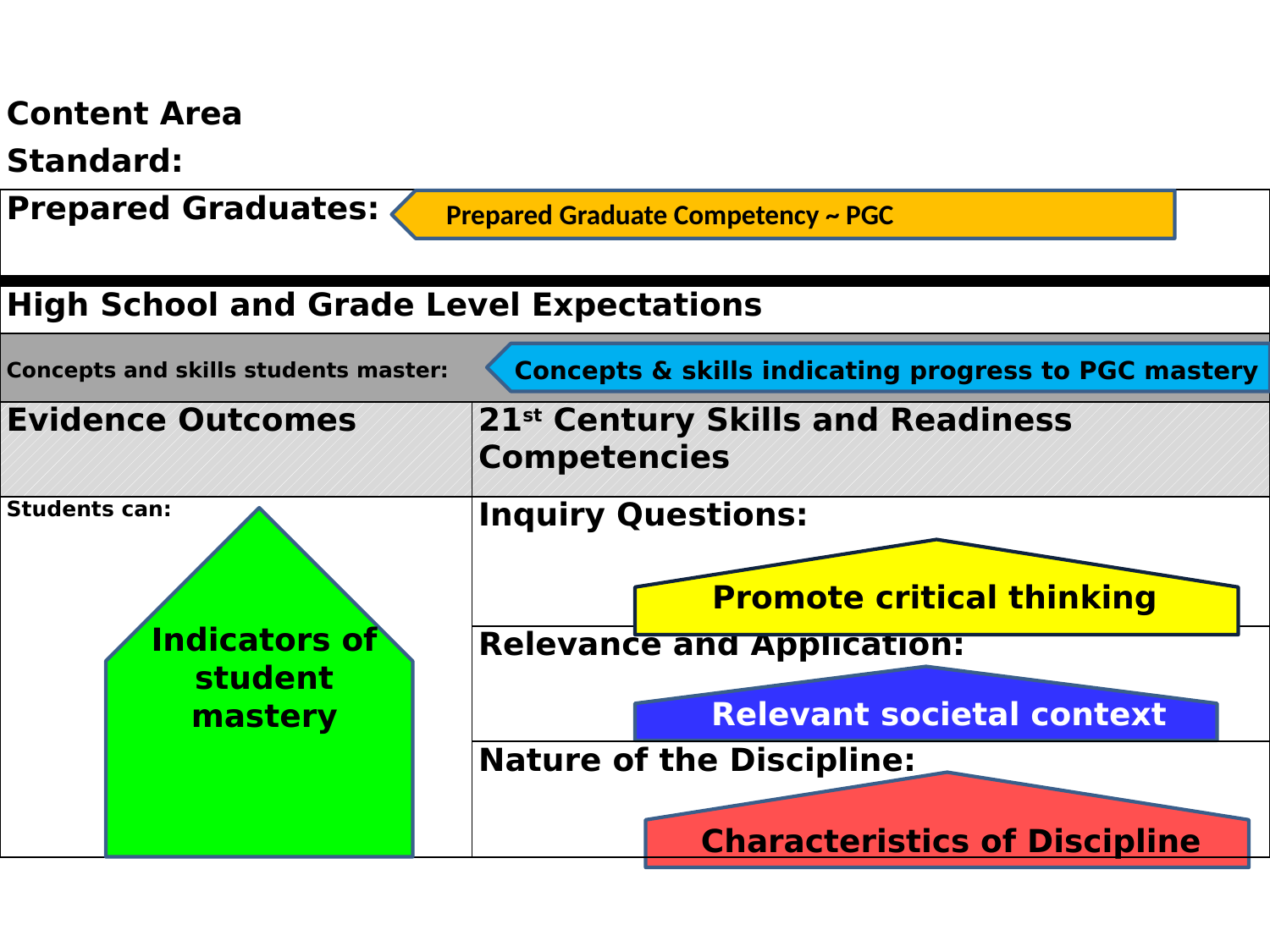

|  |  |
| --- | --- |
| Content Area |  |
| Standard: |  |
| Prepared Graduates: |  |
|  |  |
| High School and Grade Level Expectations |  |
| Concepts and skills students master: |  |
| Evidence Outcomes | 21st Century Skills and Readiness Competencies |
| Students can: | Inquiry Questions: |
|  | Relevance and Application: |
|  | Nature of the Discipline: |

Prepared Graduate Competency ~ PGC

Concepts & skills indicating progress to PGC mastery

Promote critical thinking
Indicators of
student mastery
Relevant societal context
Characteristics of Discipline